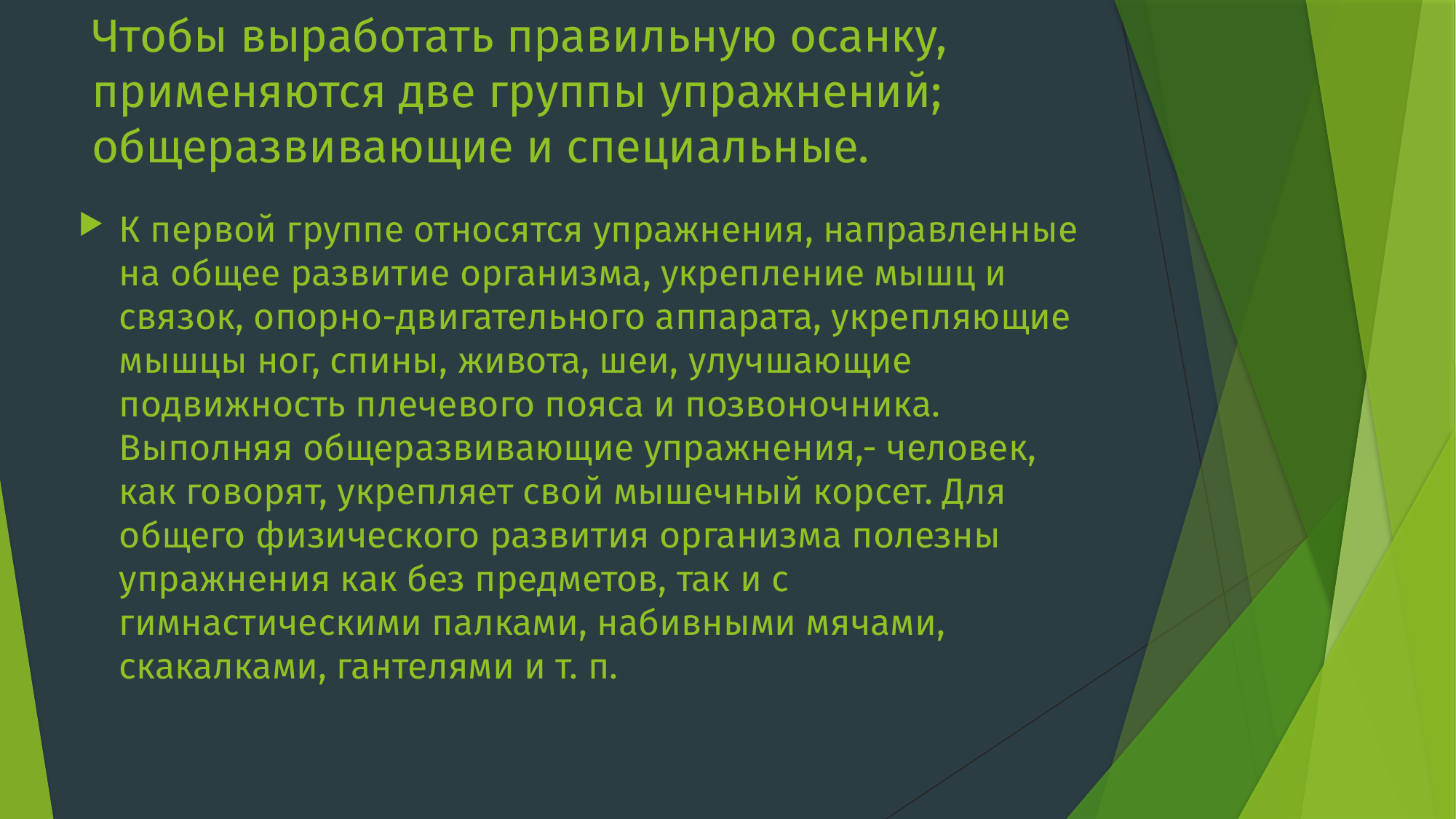

# Чтобы выработать правильную осанку,       применяются две группы упражнений; общеразвивающие и специальные.
К первой группе относятся упражнения, направленные на общее развитие организма, укрепление мышц и связок, опорно-двигательного аппарата, укрепляющие мышцы ног, спины, живота, шеи, улучшающие подвижность плечевого пояса и позвоночника. Выполняя общеразвивающие упражнения,- человек, как говорят, укрепляет свой мышечный корсет. Для общего физического развития организма полезны упражнения как без предметов, так и с гимнастическими палками, набивными мячами, скакалками, гантелями и т. п.